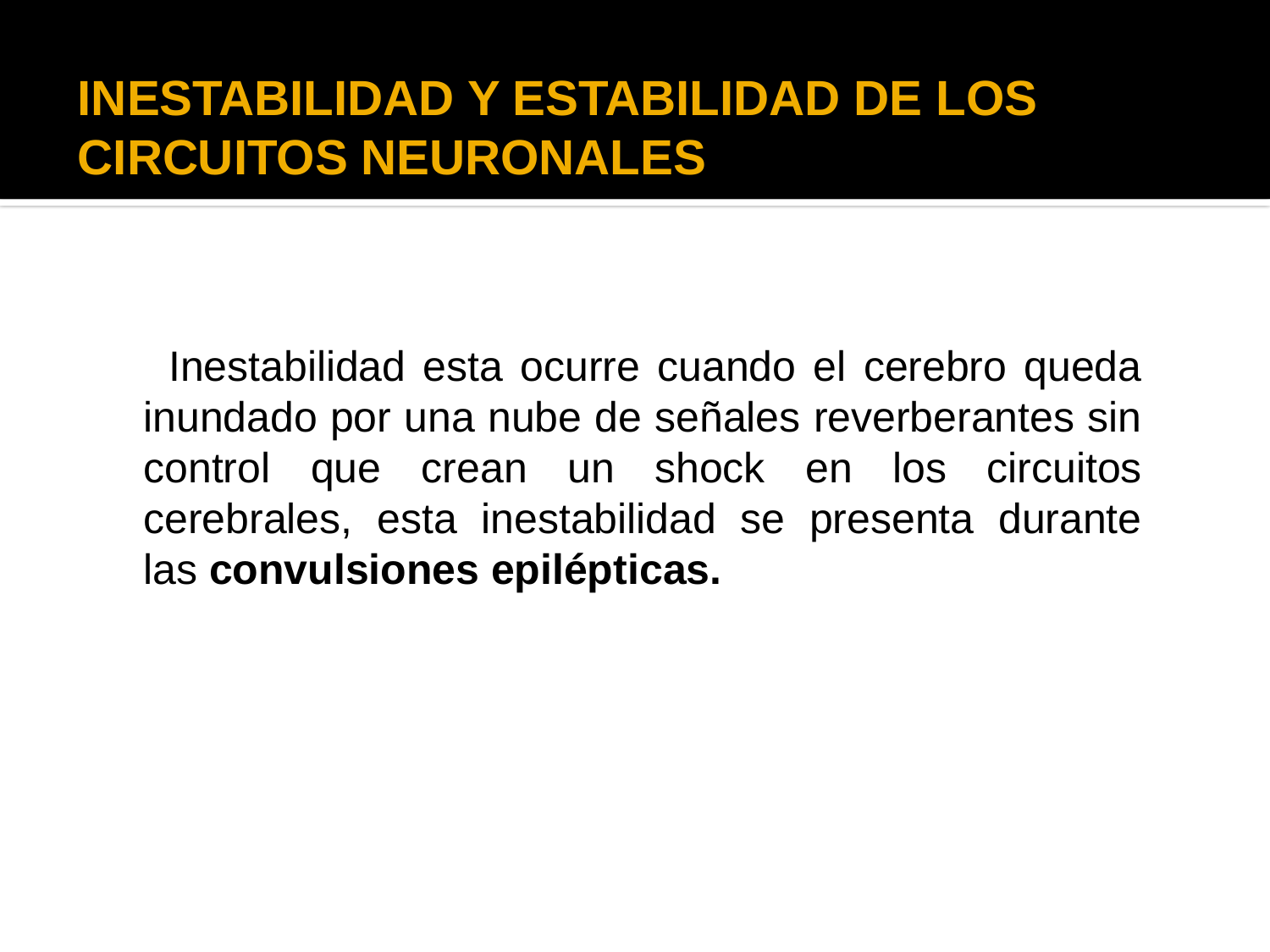

# INESTABILIDAD Y ESTABILIDAD DE LOS CIRCUITOS NEURONALES
    Inestabilidad esta ocurre cuando el cerebro queda inundado por una nube de señales reverberantes sin control que crean un shock en los circuitos cerebrales, esta inestabilidad se presenta durante las convulsiones epilépticas.